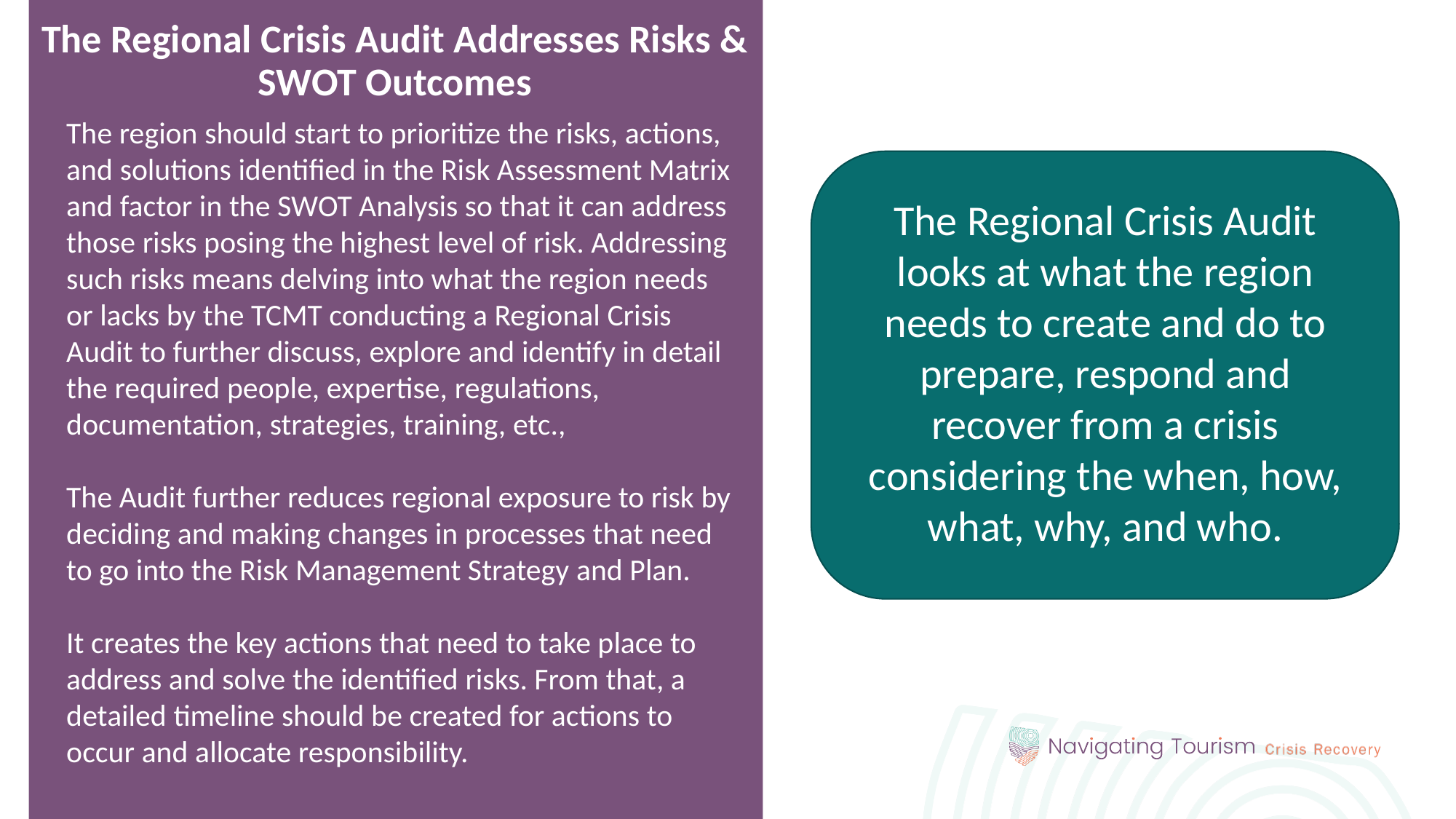

The Regional Crisis Audit Addresses Risks & SWOT Outcomes
The region should start to prioritize the risks, actions, and solutions identified in the Risk Assessment Matrix and factor in the SWOT Analysis so that it can address those risks posing the highest level of risk. Addressing such risks means delving into what the region needs or lacks by the TCMT conducting a Regional Crisis Audit to further discuss, explore and identify in detail the required people, expertise, regulations, documentation, strategies, training, etc.,

The Audit further reduces regional exposure to risk by deciding and making changes in processes that need to go into the Risk Management Strategy and Plan.

It creates the key actions that need to take place to address and solve the identified risks. From that, a detailed timeline should be created for actions to occur and allocate responsibility.

The Regional Crisis Audit looks at what the region needs to create and do to prepare, respond and recover from a crisis considering the when, how, what, why, and who.